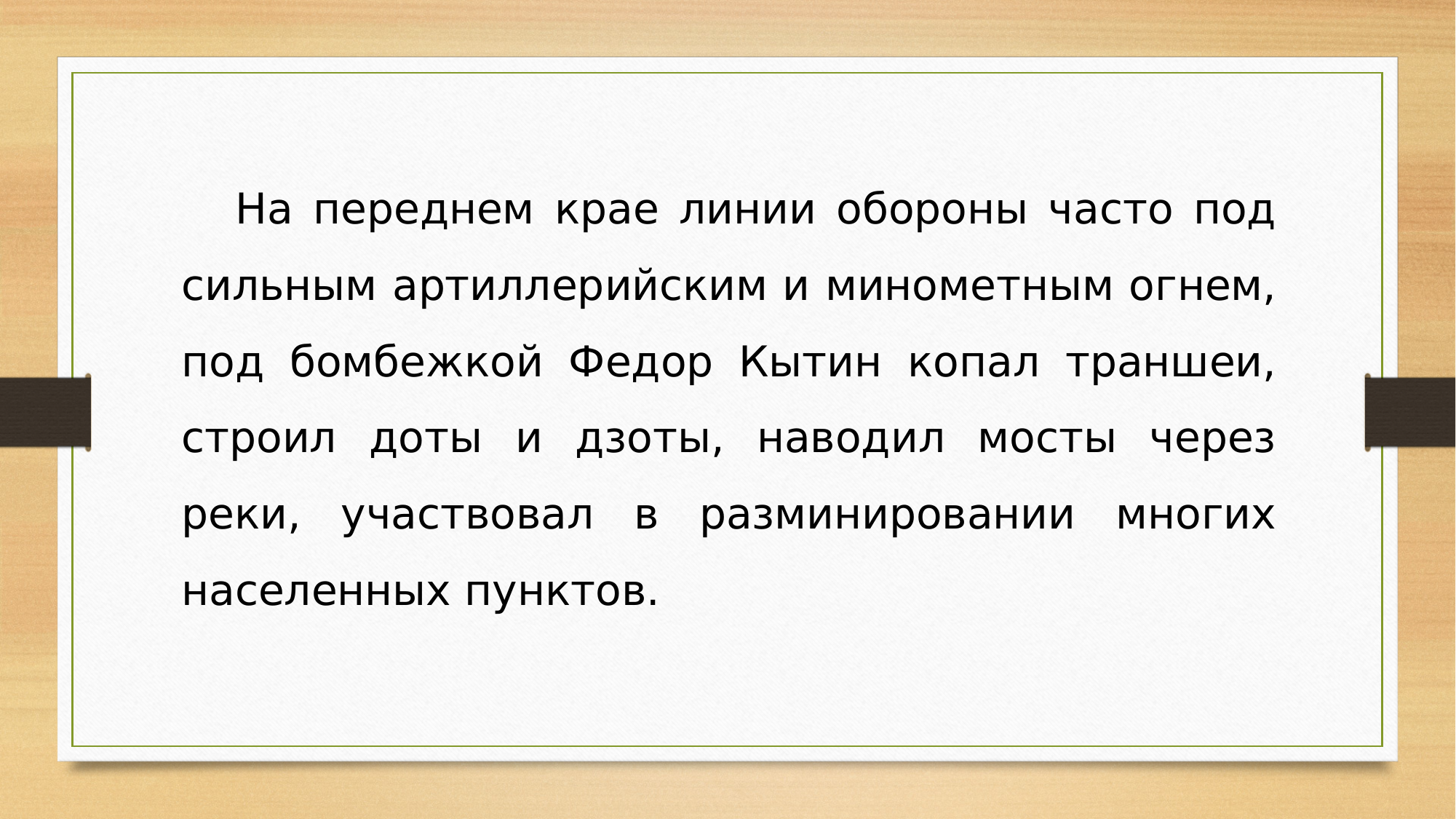

На переднем крае линии обороны часто под сильным артиллерийским и минометным огнем, под бомбежкой Федор Кытин копал траншеи, строил доты и дзоты, наводил мосты через реки, участвовал в разминировании многих населенных пунктов.